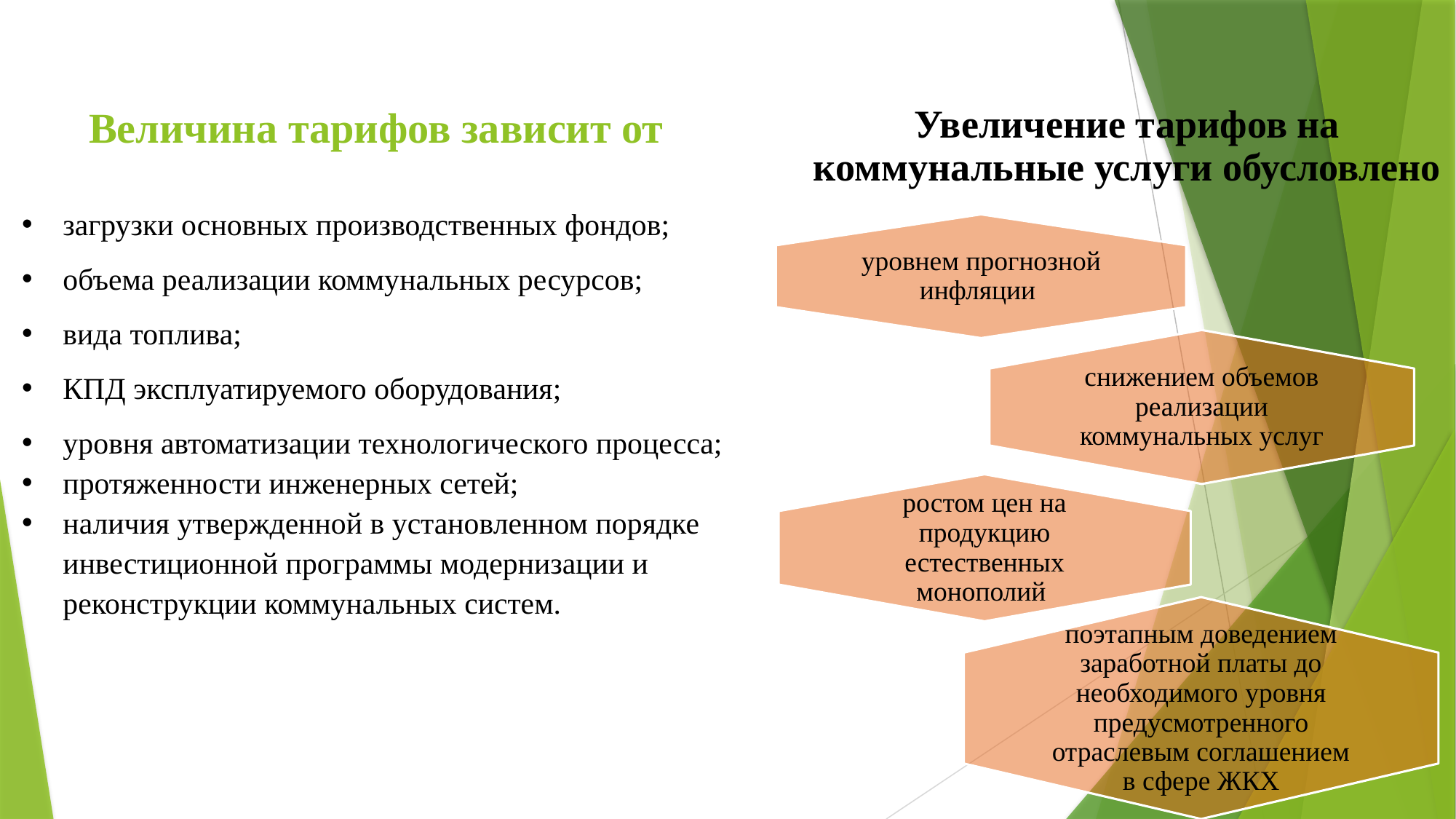

ростом цен на продукцию естественных монополий
снижением объемов реализации коммунальных услуг
уровнем прогнозной инфляции
поэтапным доведением заработной платы до необходимого уровня предусмотренного отраслевым соглашением в сфере ЖКХ
Увеличение тарифов на коммунальные услуги обусловлено
загрузки основных производственных фондов;
объема реализации коммунальных ресурсов;
вида топлива;
КПД эксплуатируемого оборудования;
уровня автоматизации технологического процесса;
протяженности инженерных сетей;
наличия утвержденной в установленном порядке инвестиционной программы модернизации и реконструкции коммунальных систем.
# Величина тарифов зависит от